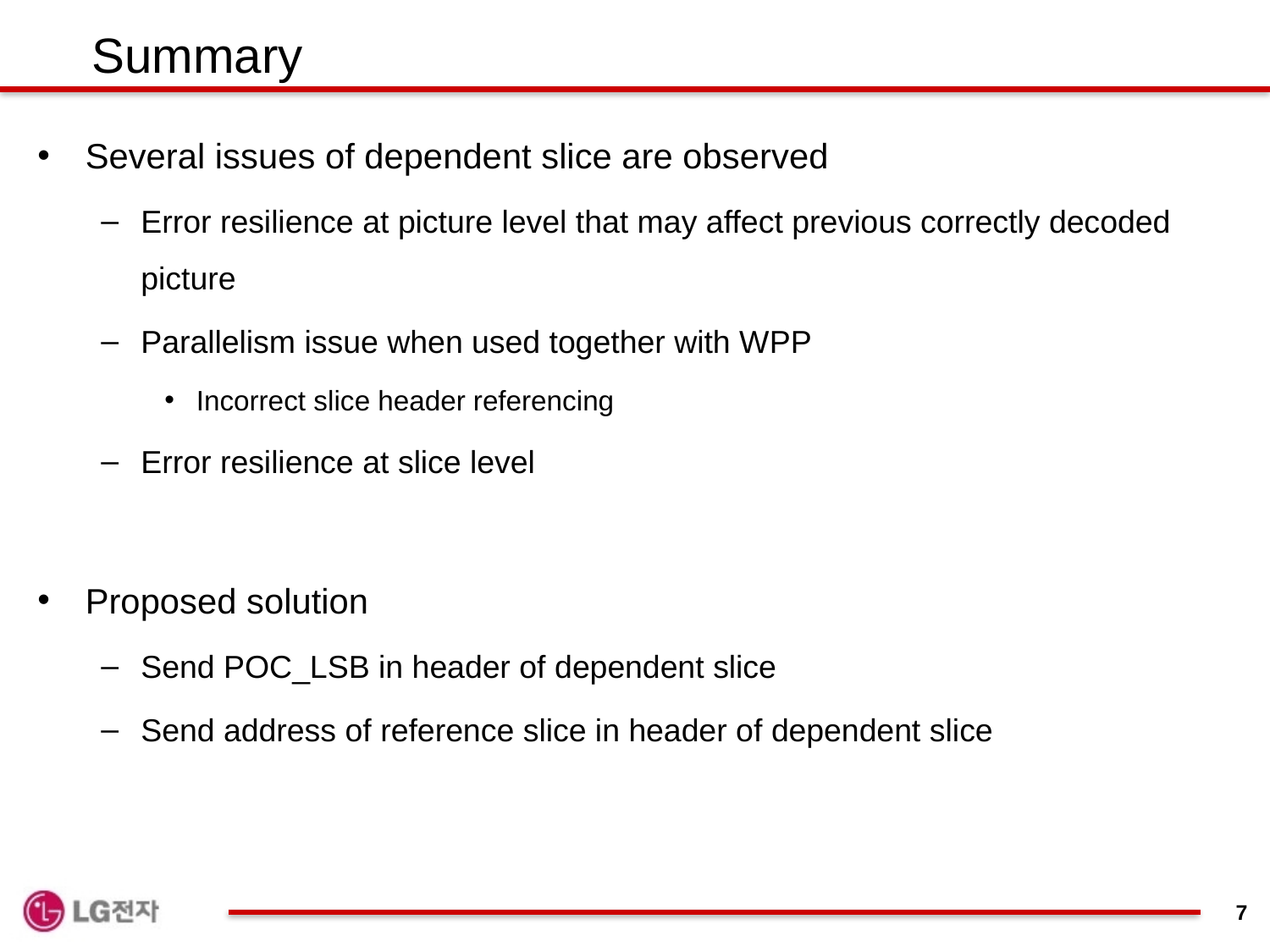

# Summary
Several issues of dependent slice are observed
Error resilience at picture level that may affect previous correctly decoded picture
Parallelism issue when used together with WPP
Incorrect slice header referencing
Error resilience at slice level

Proposed solution
Send POC_LSB in header of dependent slice
Send address of reference slice in header of dependent slice
7